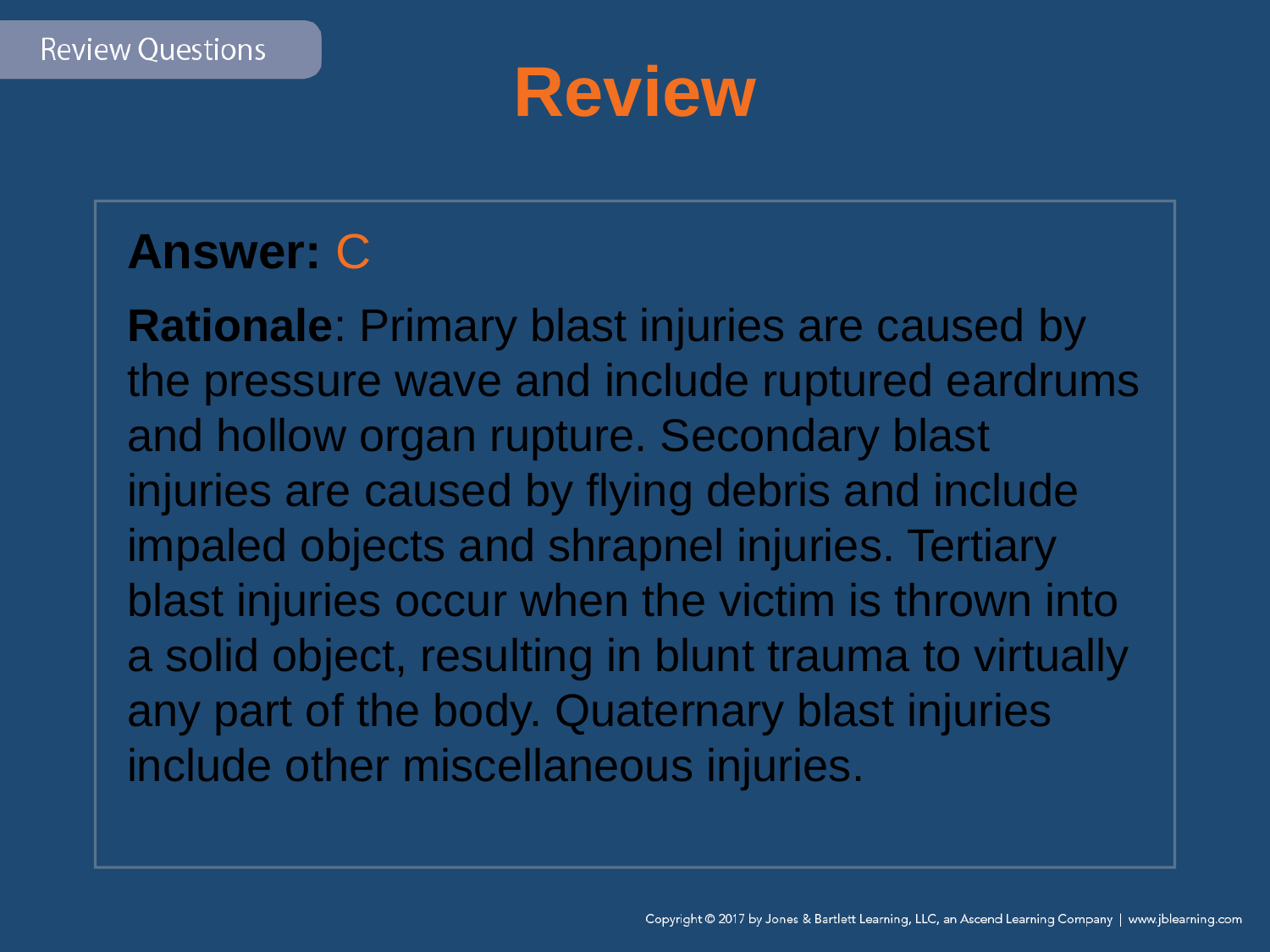

# Review
Answer: C
Rationale: Primary blast injuries are caused by the pressure wave and include ruptured eardrums and hollow organ rupture. Secondary blast injuries are caused by flying debris and include impaled objects and shrapnel injuries. Tertiary blast injuries occur when the victim is thrown into a solid object, resulting in blunt trauma to virtually any part of the body. Quaternary blast injuries include other miscellaneous injuries.